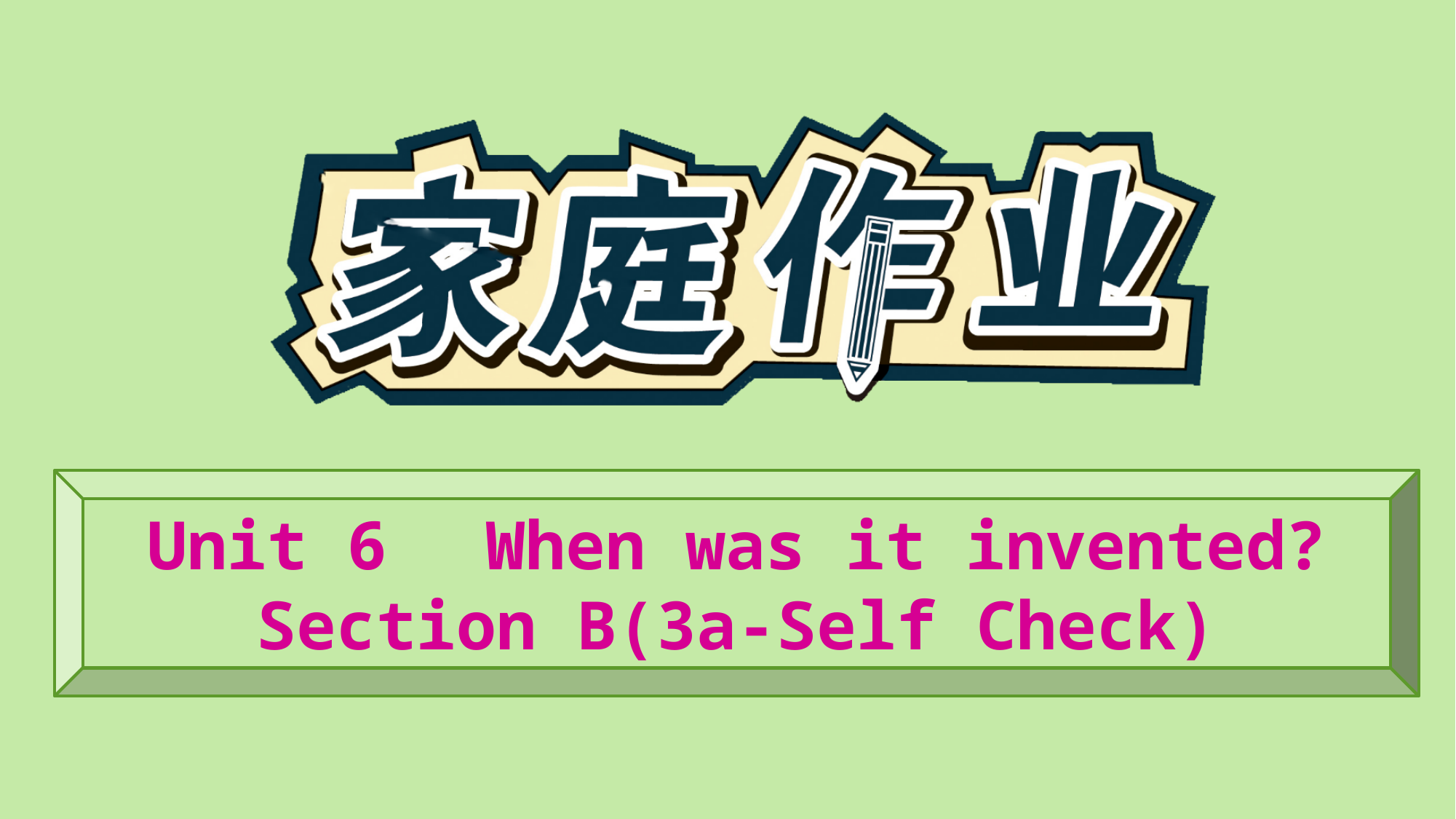

Unit 6　When was it invented?
Section B(3a-Self Check)